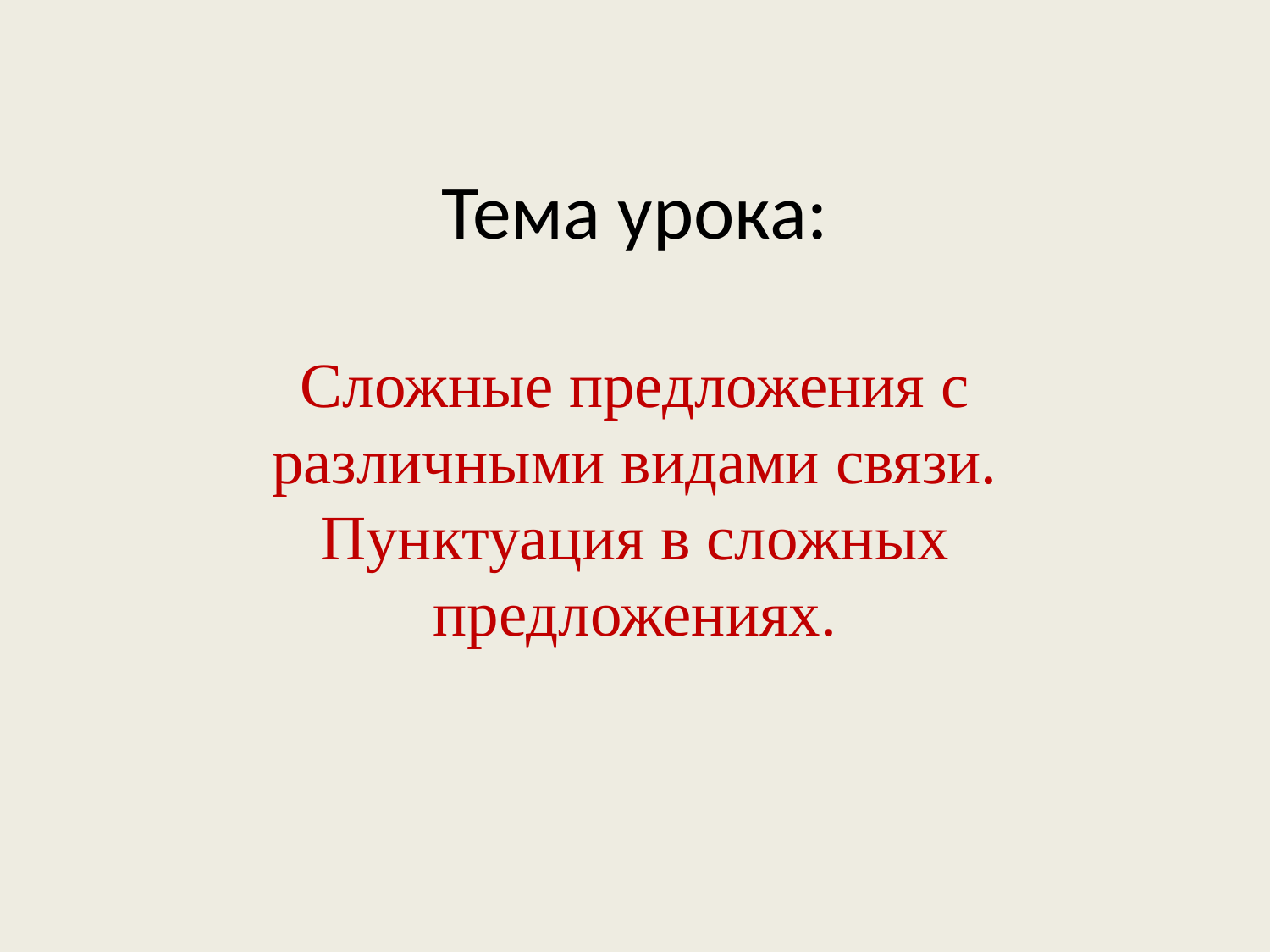

# Тема урока:
Сложные предложения с различными видами связи. Пунктуация в сложных предложениях.